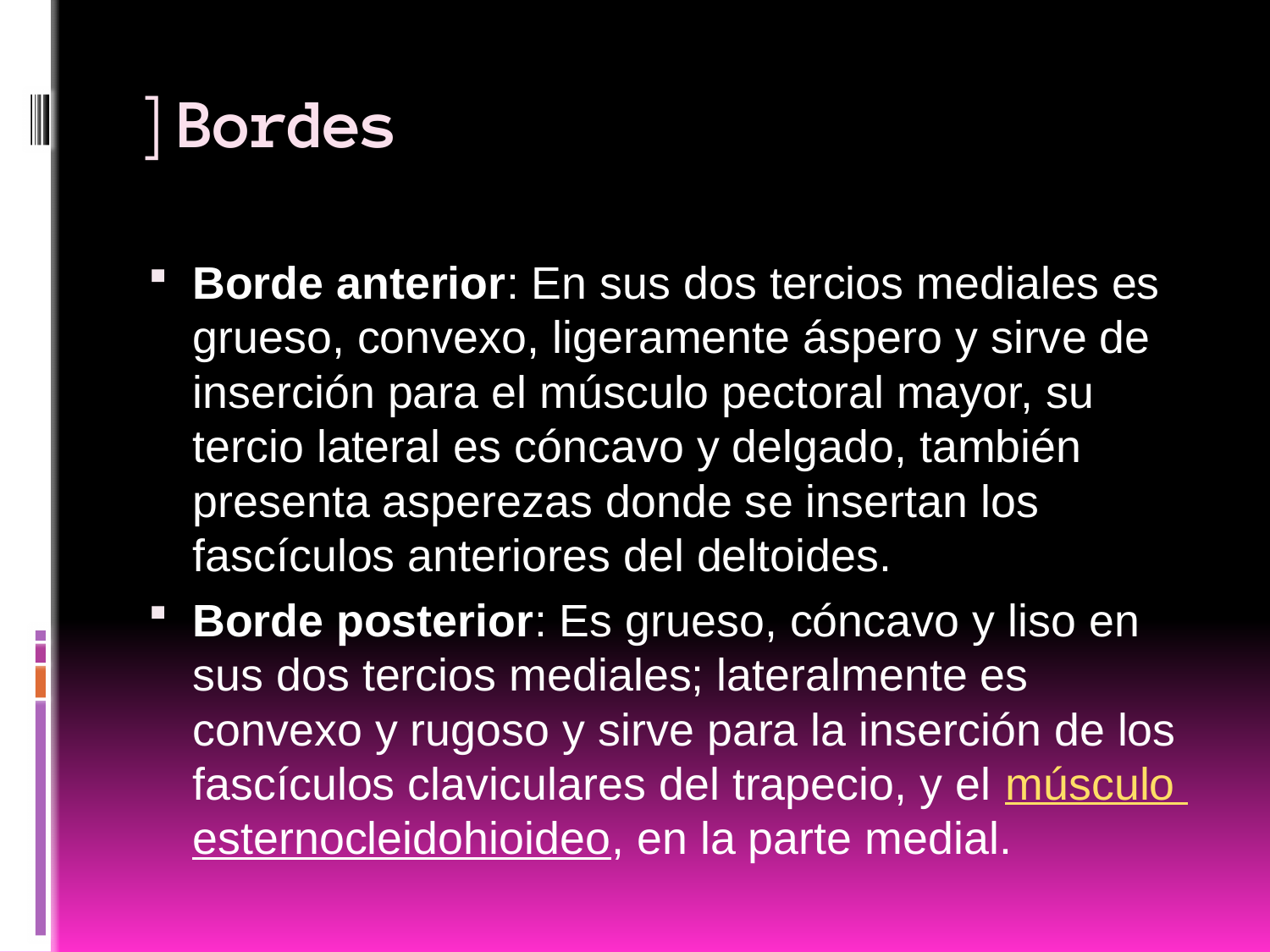

# ]Bordes
Borde anterior: En sus dos tercios mediales es grueso, convexo, ligeramente áspero y sirve de inserción para el músculo pectoral mayor, su tercio lateral es cóncavo y delgado, también presenta asperezas donde se insertan los fascículos anteriores del deltoides.
Borde posterior: Es grueso, cóncavo y liso en sus dos tercios mediales; lateralmente es convexo y rugoso y sirve para la inserción de los fascículos claviculares del trapecio, y el músculo esternocleidohioideo, en la parte medial.